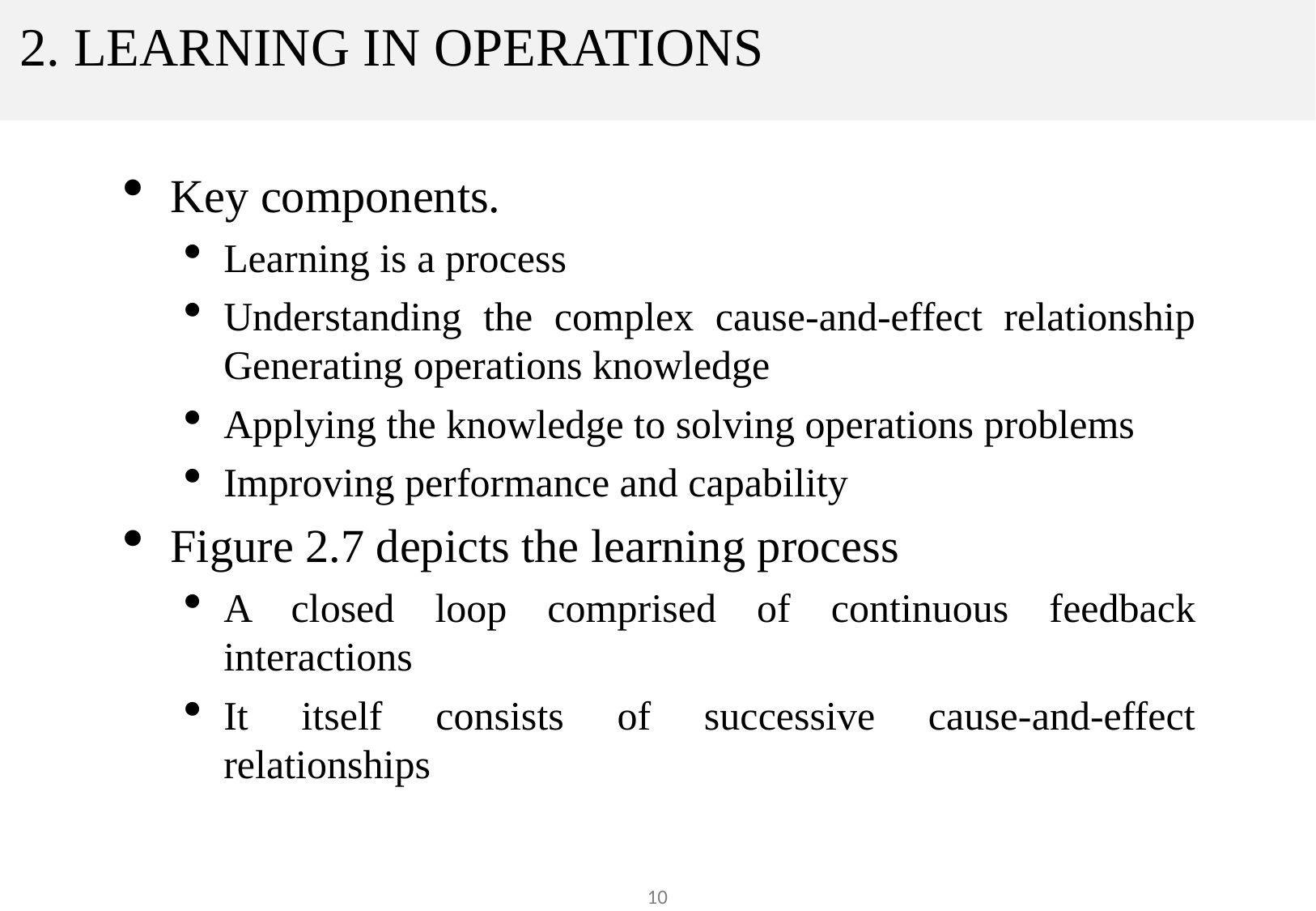

# 2. LEARNING IN OPERATIONS
Key components.
Learning is a process
Understanding the complex cause-and-effect relationship Generating operations knowledge
Applying the knowledge to solving operations problems
Improving performance and capability
Figure 2.7 depicts the learning process
A closed loop comprised of continuous feedback interactions
It itself consists of successive cause-and-effect relationships